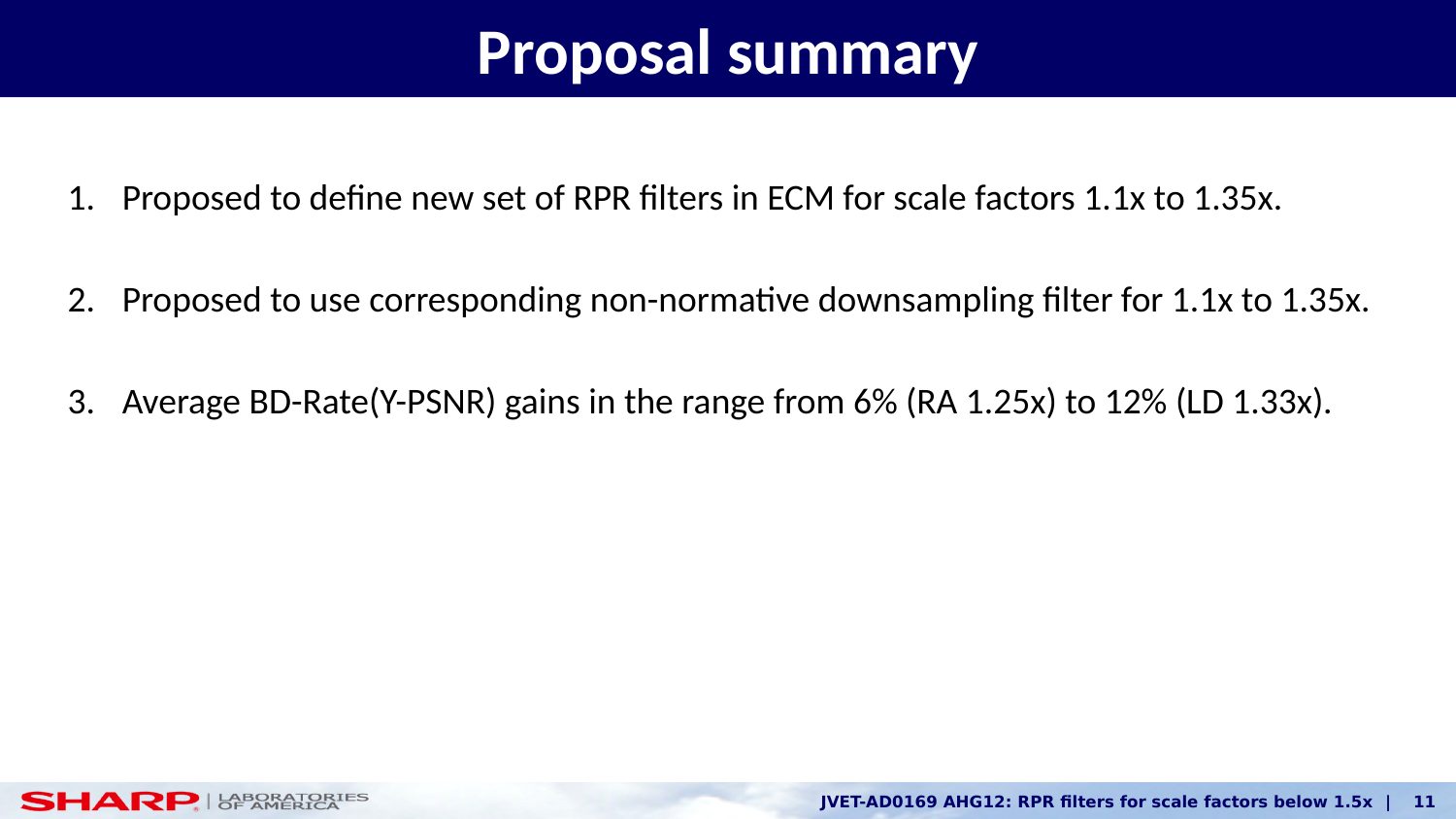

# Proposal summary
Proposed to define new set of RPR filters in ECM for scale factors 1.1x to 1.35x.

Proposed to use corresponding non-normative downsampling filter for 1.1x to 1.35x.

Average BD-Rate(Y-PSNR) gains in the range from 6% (RA 1.25x) to 12% (LD 1.33x).